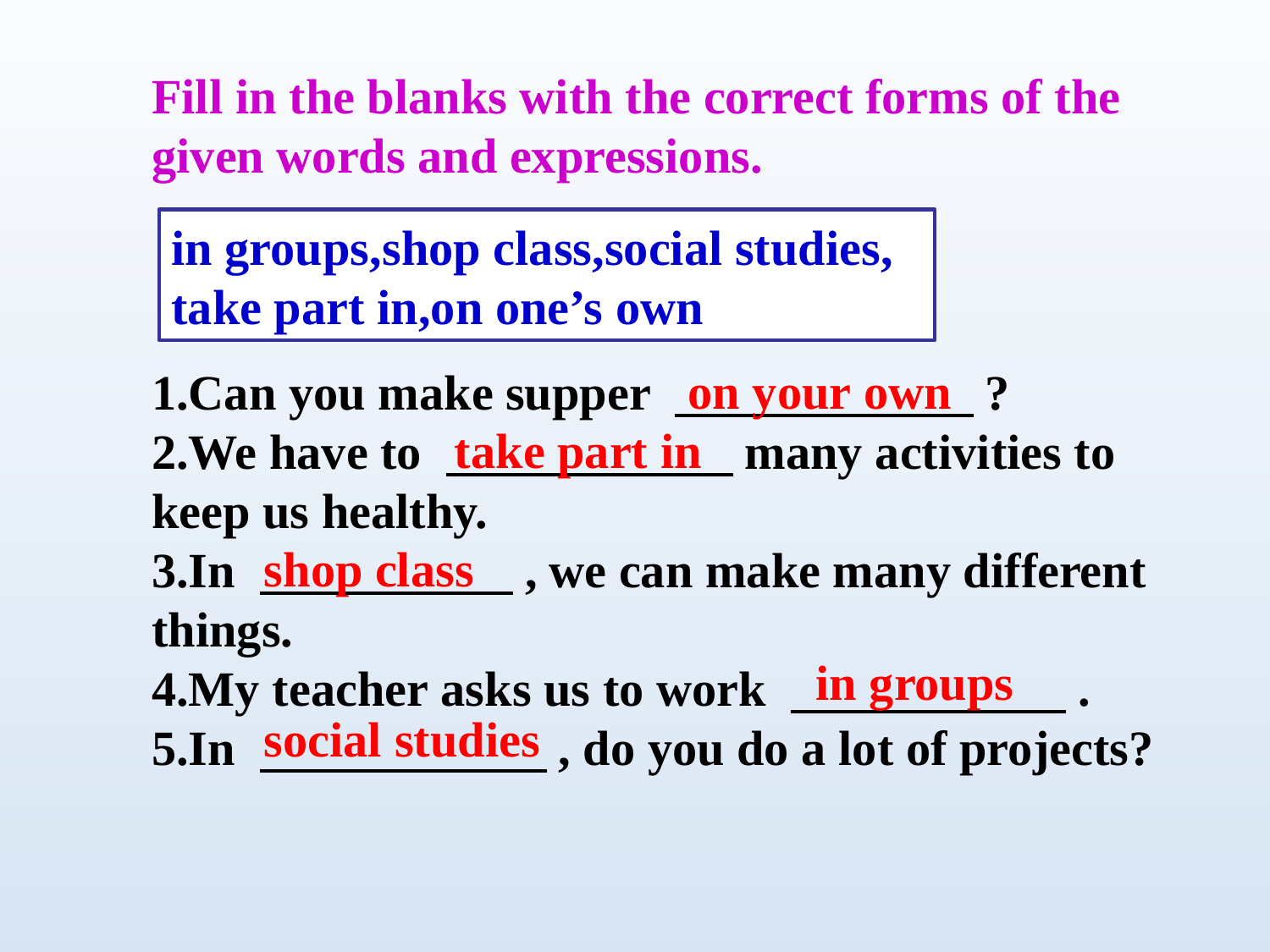

Fill in the blanks with the correct forms of the given words and expressions.

1.Can you make supper 　　　　         ?
2.We have to 　　　　        many activities to keep us healthy.
3.In 　　　　     , we can make many different things.
4.My teacher asks us to work 　　　　       .
5.In 　　　　        , do you do a lot of projects?

in groups,shop class,social studies,
take part in,on one’s own
on your own
take part in
shop class
in groups
social studies